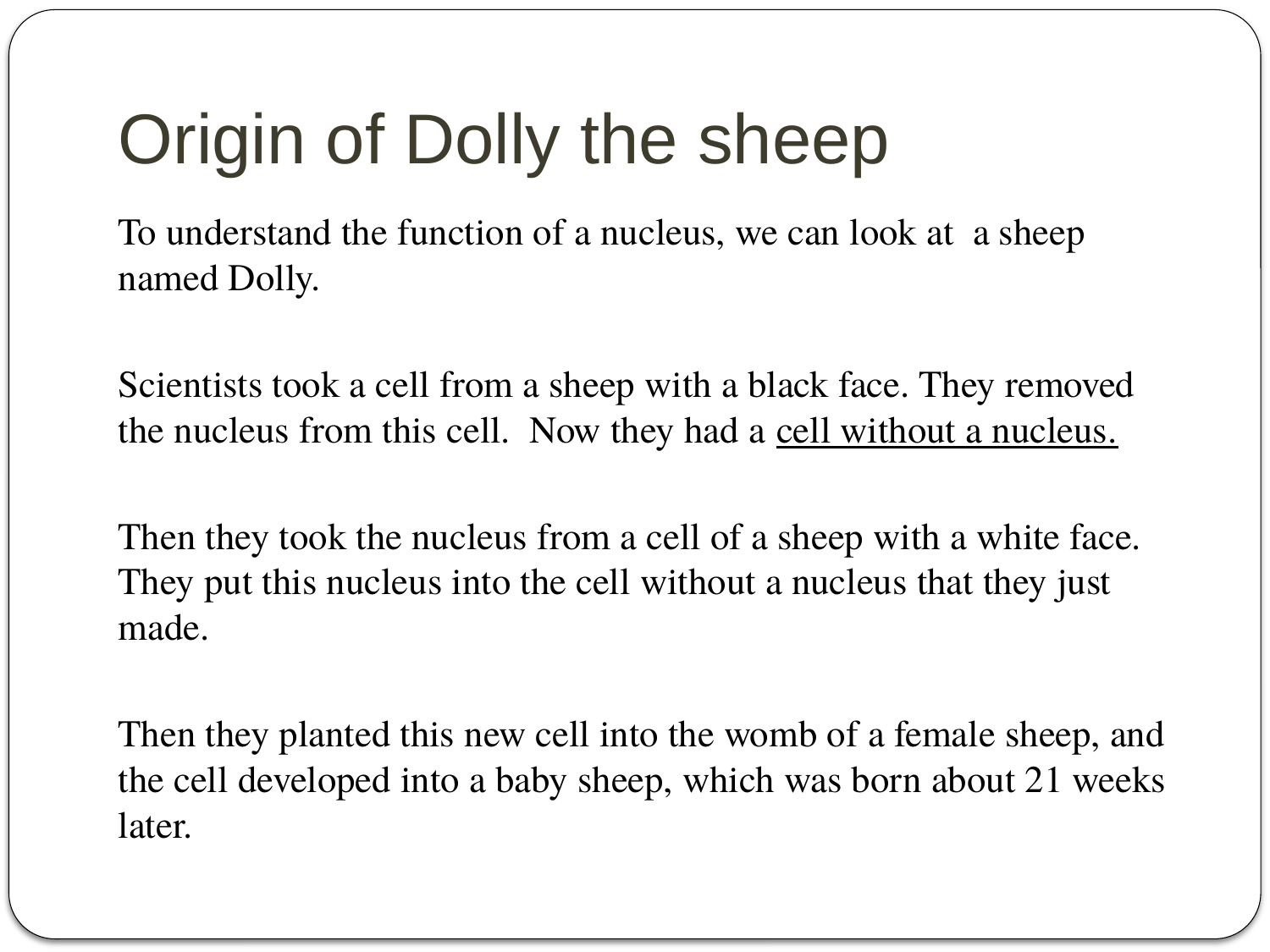

# Origin of Dolly the sheep
To understand the function of a nucleus, we can look at  a sheep named Dolly.

Scientists took a cell from a sheep with a black face. They removed the nucleus from this cell.  Now they had a cell without a nucleus.

Then they took the nucleus from a cell of a sheep with a white face. They put this nucleus into the cell without a nucleus that they just made.

Then they planted this new cell into the womb of a female sheep, and the cell developed into a baby sheep, which was born about 21 weeks later.